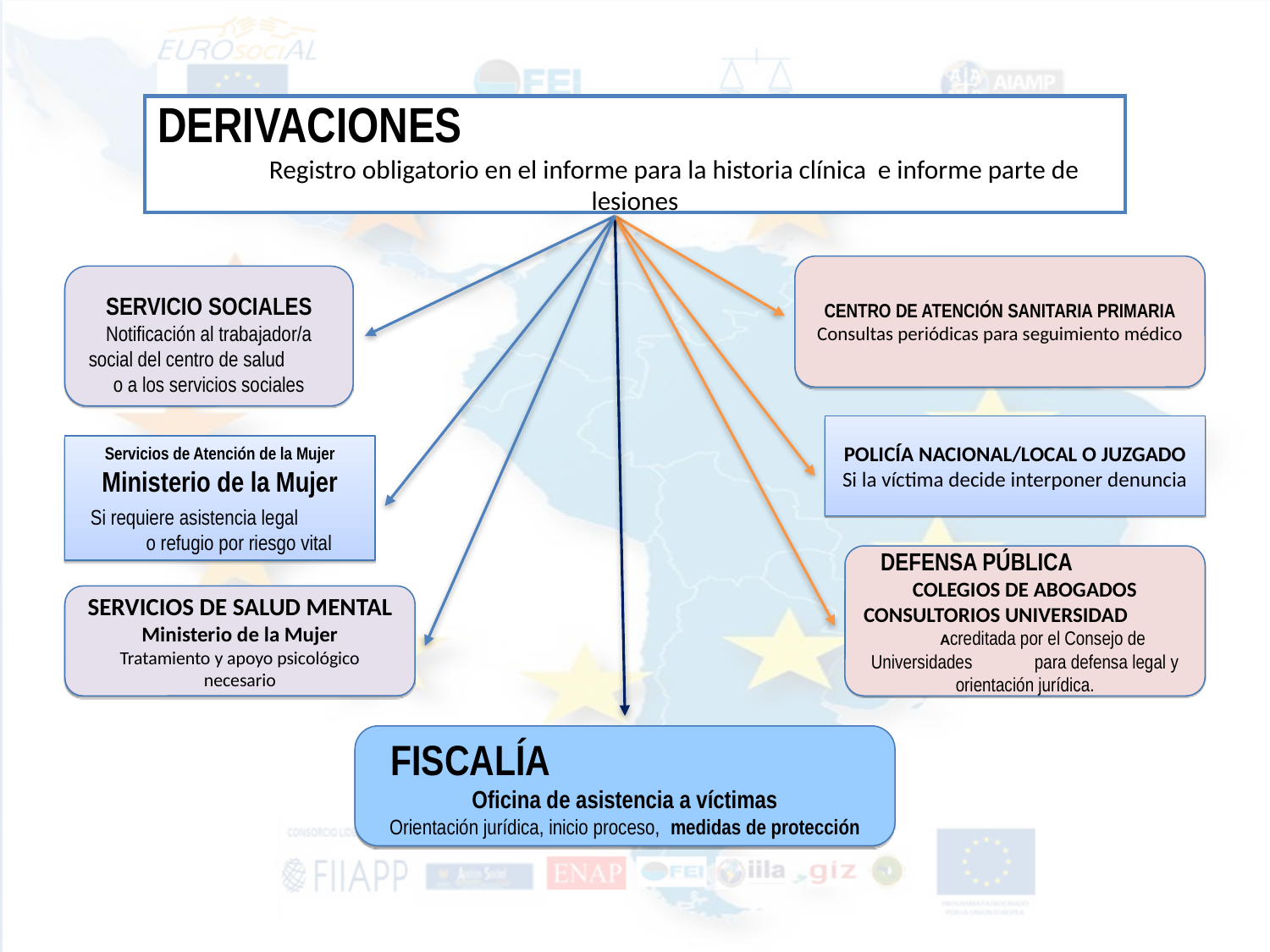

DERIVACIONES                                                                                                                                                                                         Registro obligatorio en el informe para la historia clínica  e informe parte de lesiones

CENTRO DE ATENCIÓN SANITARIA PRIMARIA
Consultas periódicas para seguimiento médico
SERVICIO SOCIALES
Notificación al trabajador/a social del centro de salud          o a los servicios sociales
POLICÍA NACIONAL/LOCAL O JUZGADO
Si la víctima decide interponer denuncia
Servicios de Atención de la Mujer Ministerio de la Mujer

Si requiere asistencia legal                      o refugio por riesgo vital
DEFENSA PÚBLICA                  COLEGIOS DE ABOGADOS CONSULTORIOS UNIVERSIDAD                           Acreditada por el Consejo de Universidades              para defensa legal y orientación jurídica.
SERVICIOS DE SALUD MENTAL Ministerio de la Mujer
Tratamiento y apoyo psicológico necesario
FISCALÍA                                                                   Oficina de asistencia a víctimas
Orientación jurídica, inicio proceso,  medidas de protección